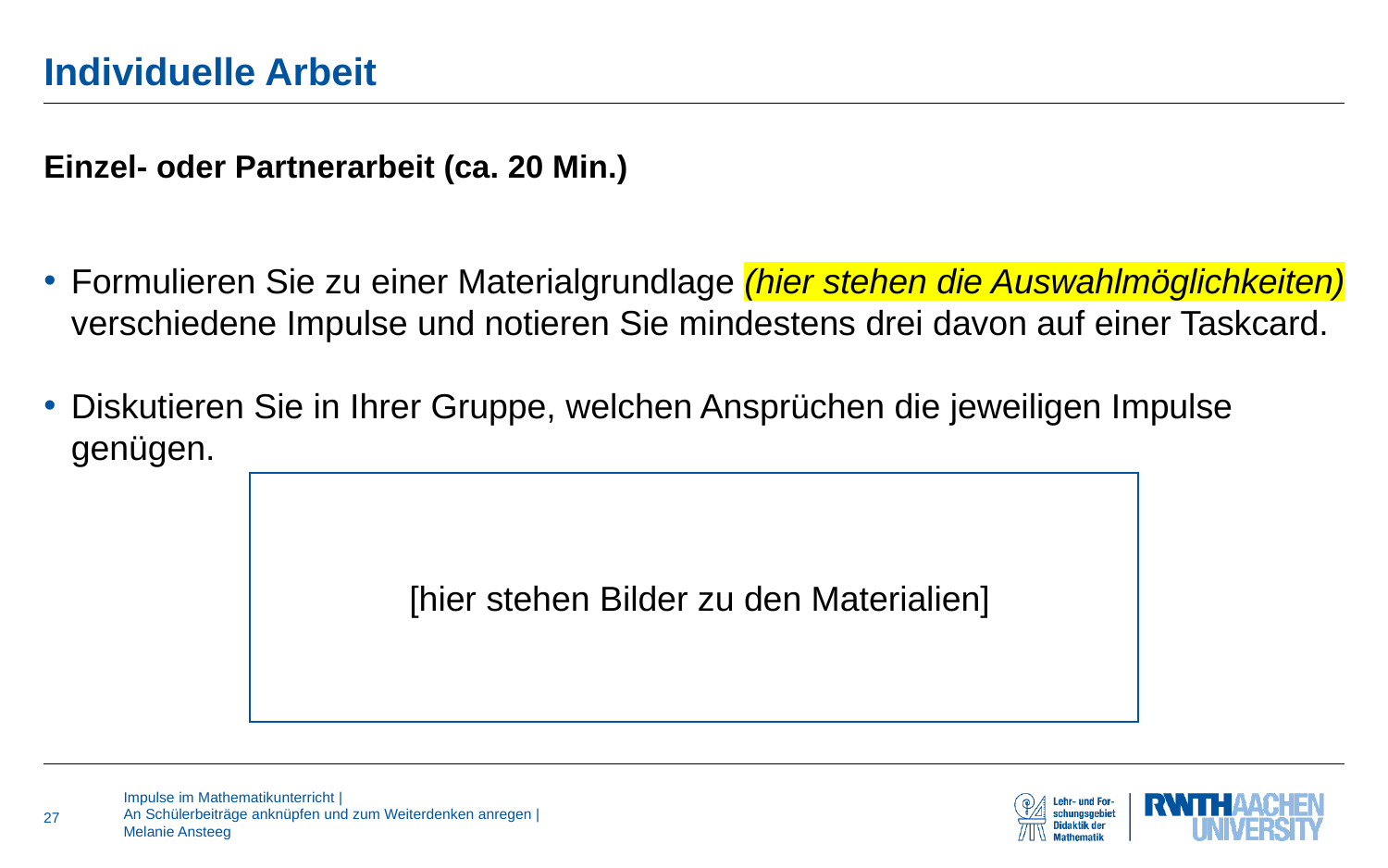

# Individuelle Arbeit
Einzel- oder Partnerarbeit (ca. 20 Min.)
Formulieren Sie zu einer Materialgrundlage (hier stehen die Auswahlmöglichkeiten) verschiedene Impulse und notieren Sie mindestens drei davon auf einer Taskcard.

Diskutieren Sie in Ihrer Gruppe, welchen Ansprüchen die jeweiligen Impulse genügen.

[hier stehen Bilder zu den Materialien]